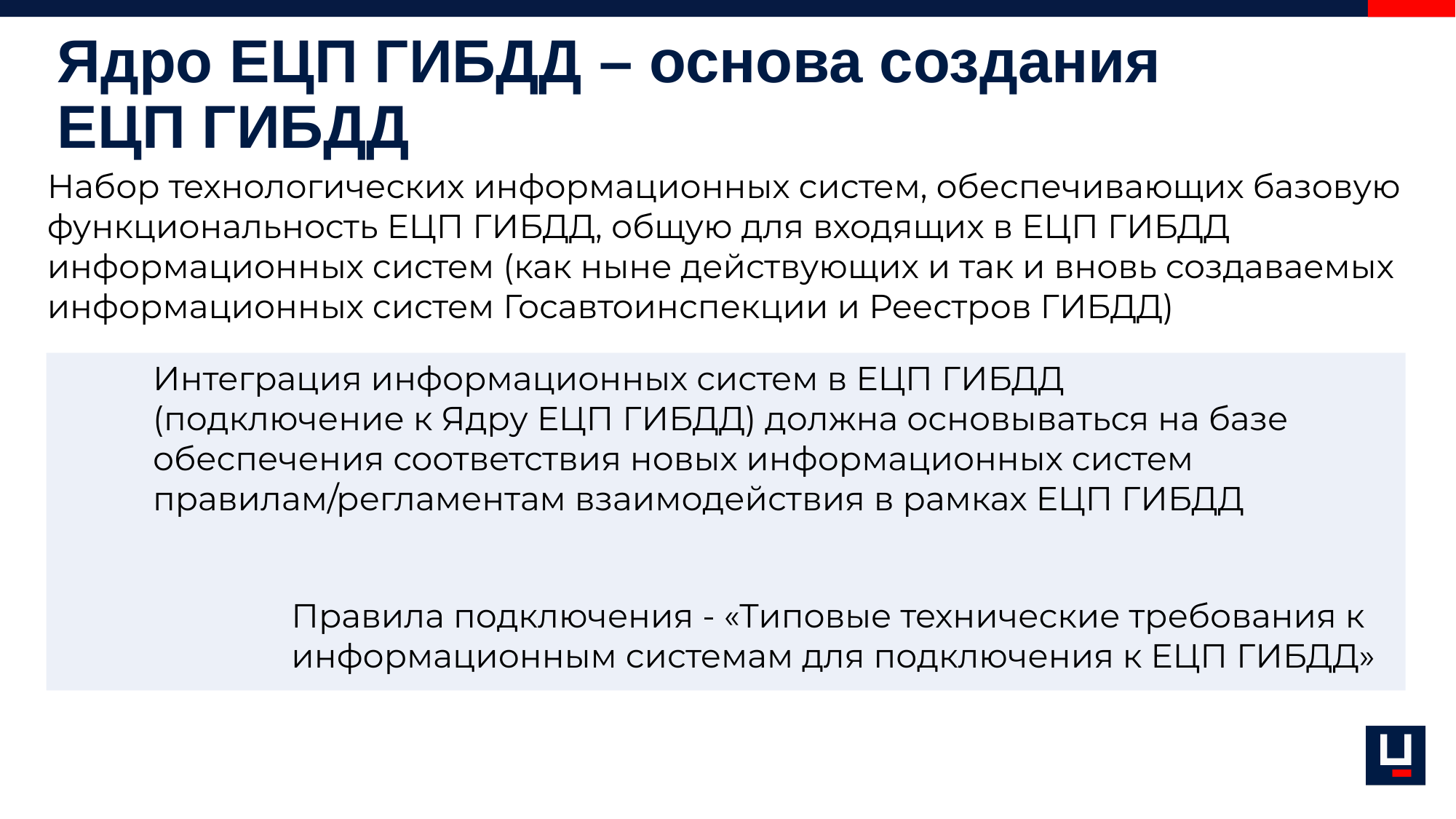

# Ядро ЕЦП ГИБДД – основа создания ЕЦП ГИБДД
Набор технологических информационных систем, обеспечивающих базовую функциональность ЕЦП ГИБДД, общую для входящих в ЕЦП ГИБДД информационных систем (как ныне действующих и так и вновь создаваемых информационных систем Госавтоинспекции и Реестров ГИБДД)
Интеграция информационных систем в ЕЦП ГИБДД (подключение к Ядру ЕЦП ГИБДД) должна основываться на базе обеспечения соответствия новых информационных систем правилам/регламентам взаимодействия в рамках ЕЦП ГИБДД

Правила подключения - «Типовые технические требования к информационным системам для подключения к ЕЦП ГИБДД»